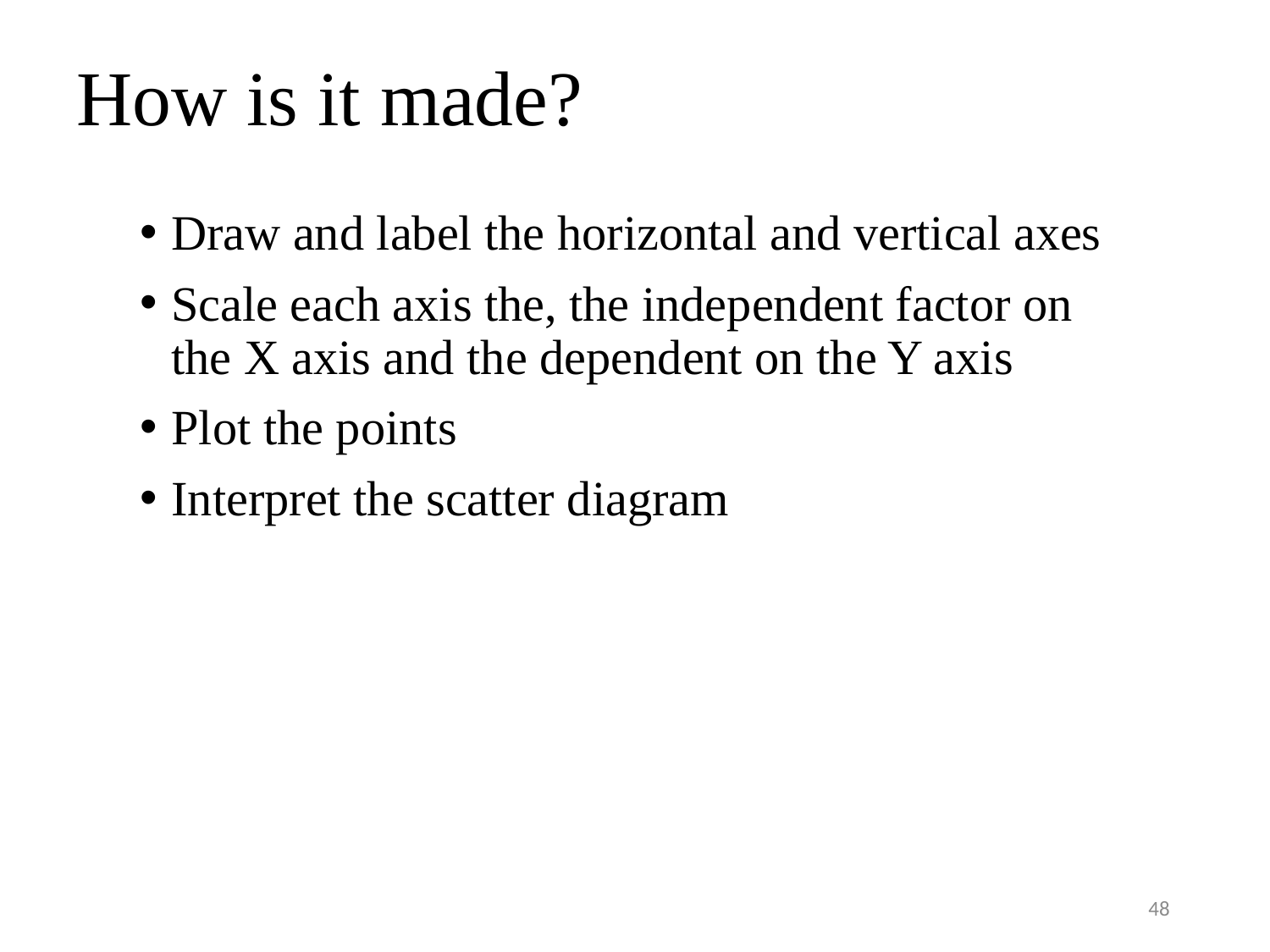

# How is it made?
Draw and label the horizontal and vertical axes
Scale each axis the, the independent factor on the X axis and the dependent on the Y axis
Plot the points
Interpret the scatter diagram
48